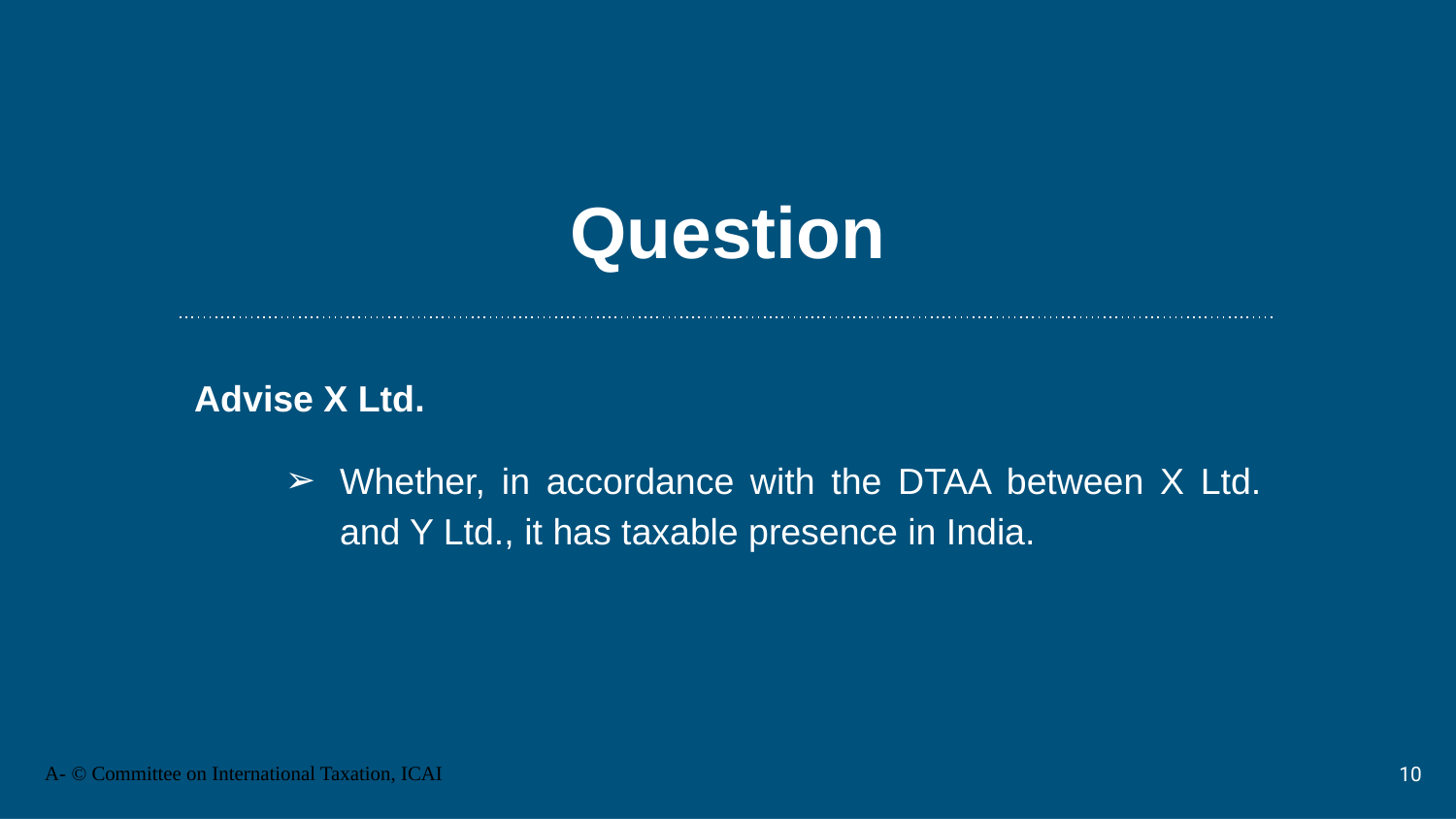

# Question
Advise X Ltd.
Whether, in accordance with the DTAA between X Ltd. and Y Ltd., it has taxable presence in India.

10
A- © Committee on International Taxation, ICAI